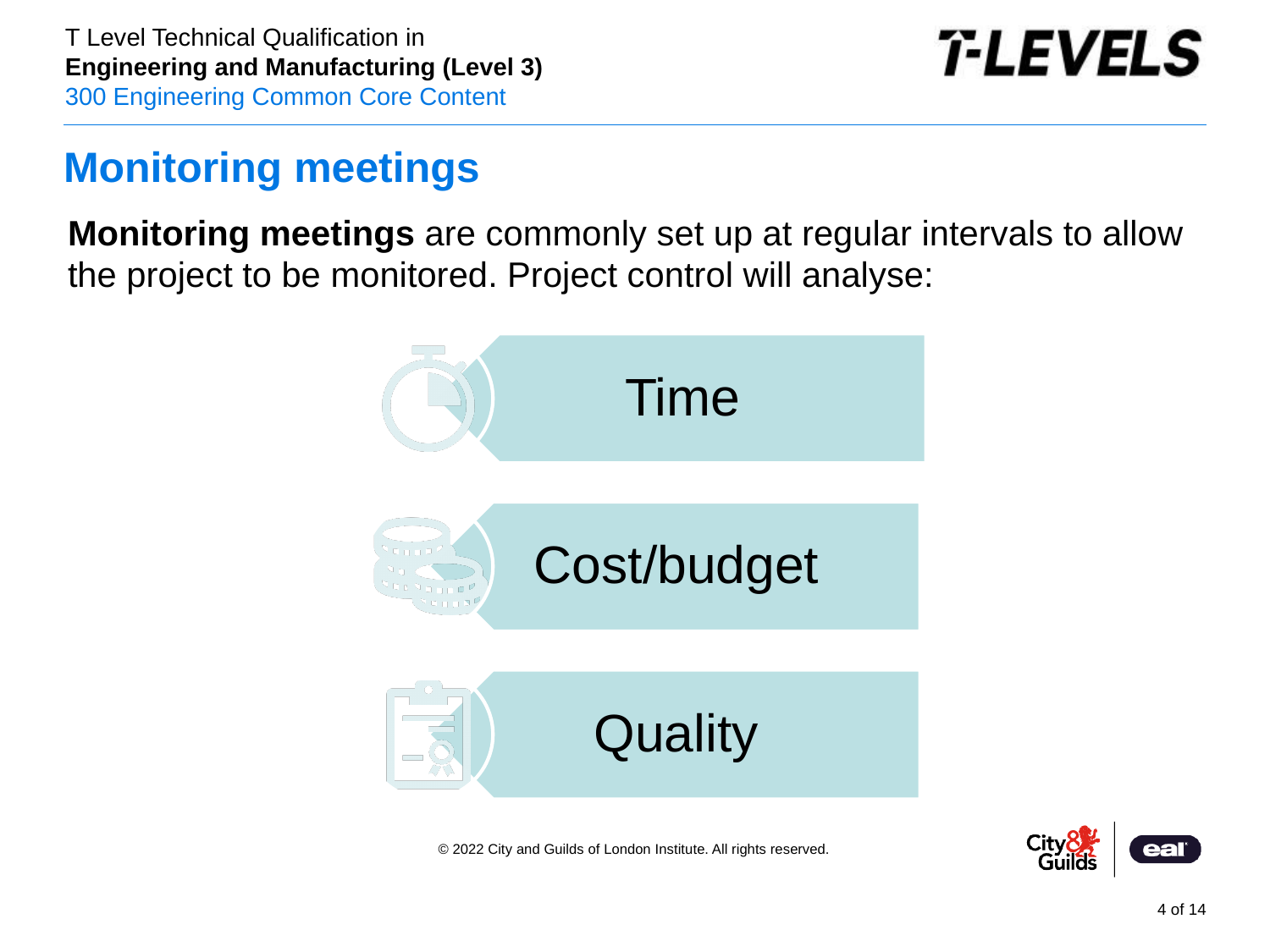

# Monitoring meetings

Monitoring meetings are commonly set up at regular intervals to allow the project to be monitored. Project control will analyse:

Time
Cost/budget
Quality